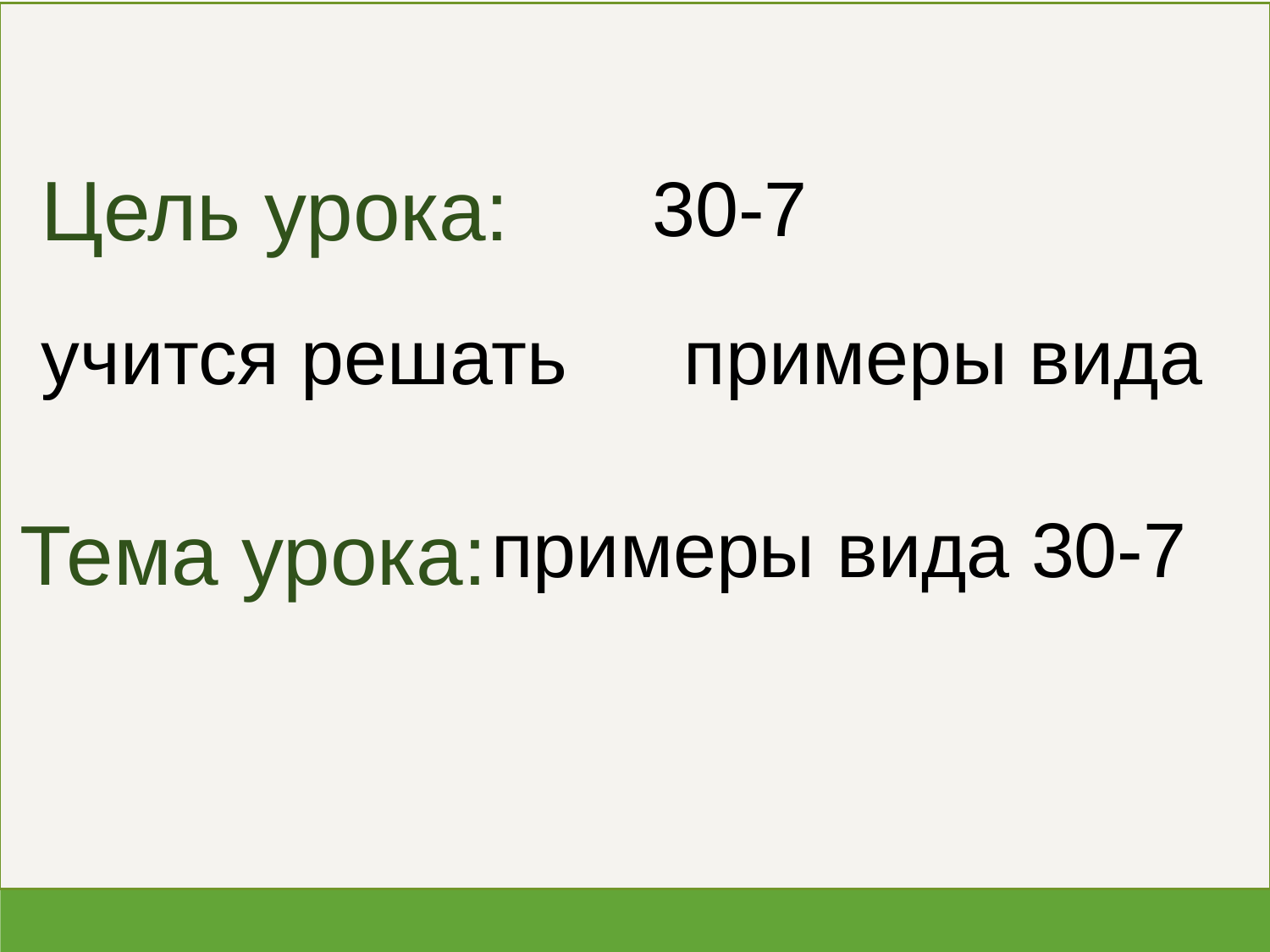

30-7
Цель урока:
примеры вида
учится решать
примеры вида 30-7
Тема урока: